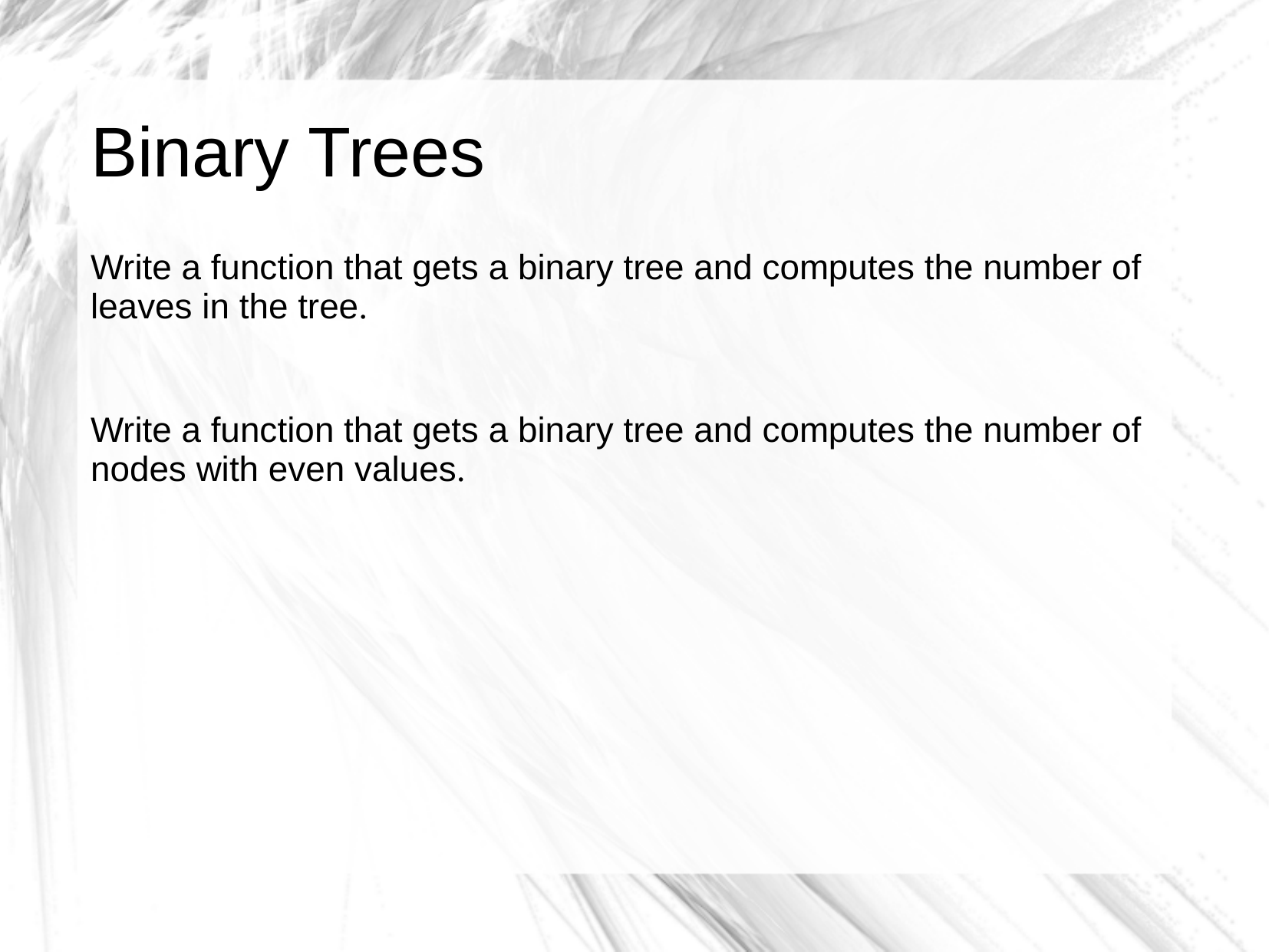

# Binary Trees
Write a function that gets a binary tree and computes the number of leaves in the tree.

Write a function that gets a binary tree and computes the number of nodes with even values.